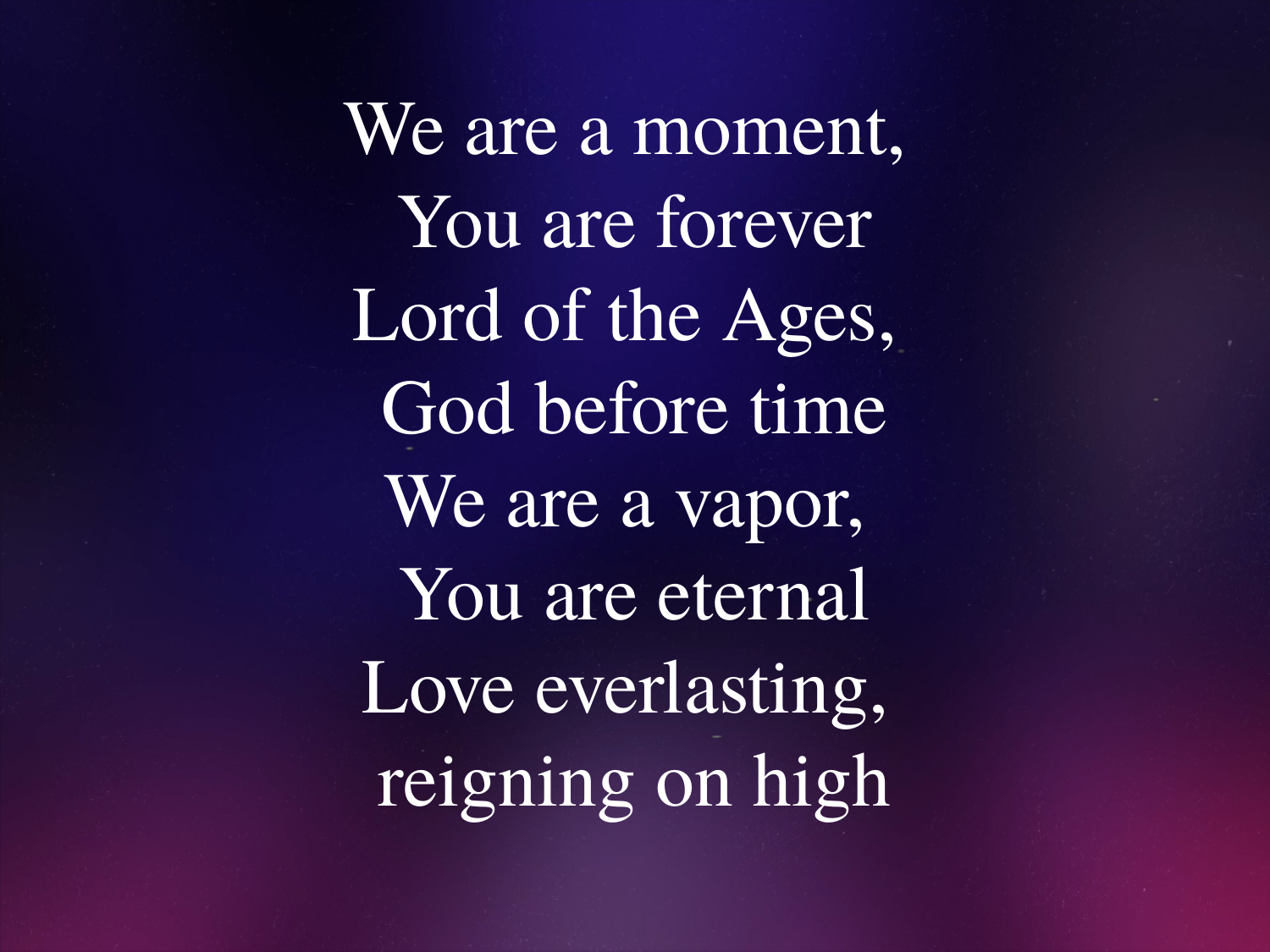

# We are a moment, You are forever Lord of the Ages, God before time We are a vapor, You are eternal Love everlasting, reigning on high